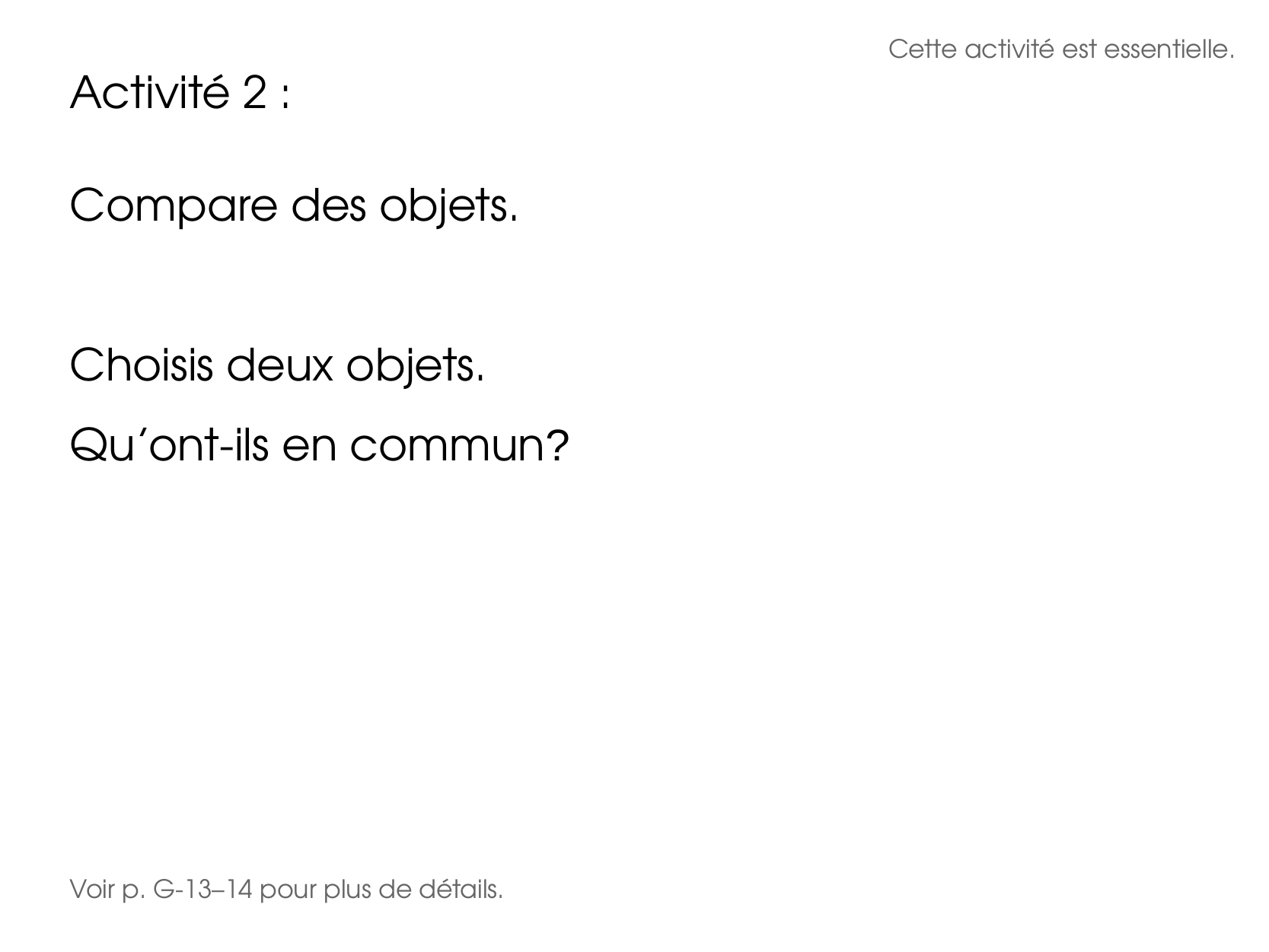

Cette activité est essentielle.
Activité 2 :
Compare des objets.

Choisis deux objets.
Qu’ont-ils en commun?
Voir p. G-13–14 pour plus de détails.